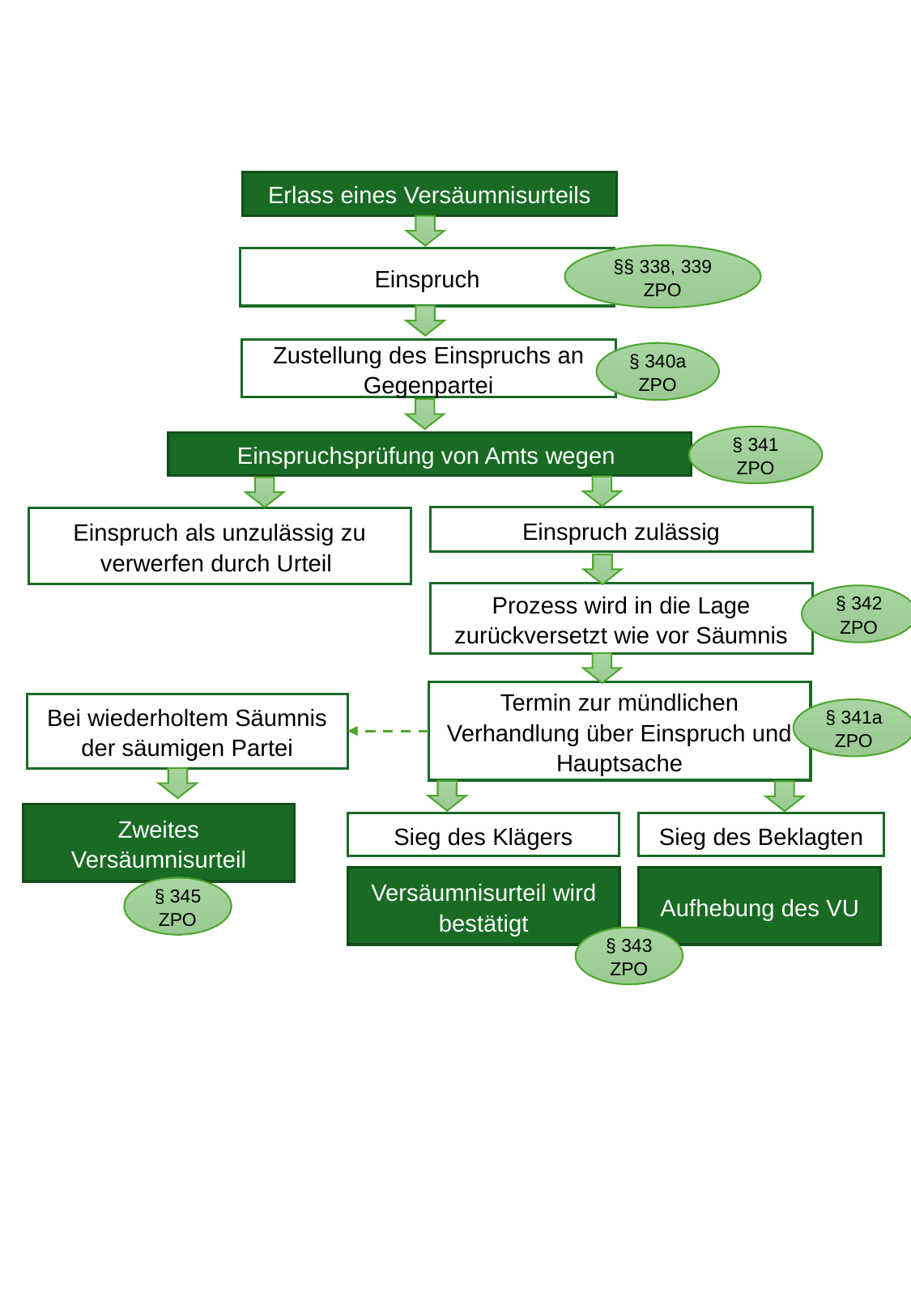

Erlass eines Versäumnisurteils

§§ 338, 339 ZPO
Einspruch

Zustellung des Einspruchs an Gegenpartei
§ 340a ZPO

§ 341 ZPO
Einspruchsprüfung von Amts wegen

Einspruch zulässig
Einspruch als unzulässig zu verwerfen durch Urteil

Prozess wird in die Lage zurückversetzt wie vor Säumnis
§ 342 ZPO

Termin zur mündlichen Verhandlung über Einspruch und Hauptsache
Bei wiederholtem Säumnis der säumigen Partei
§ 341a ZPO

Zweites Versäumnisurteil
Sieg des Klägers
Sieg des Beklagten
Versäumnisurteil wird bestätigt
Aufhebung des VU
§ 345 ZPO
§ 343 ZPO